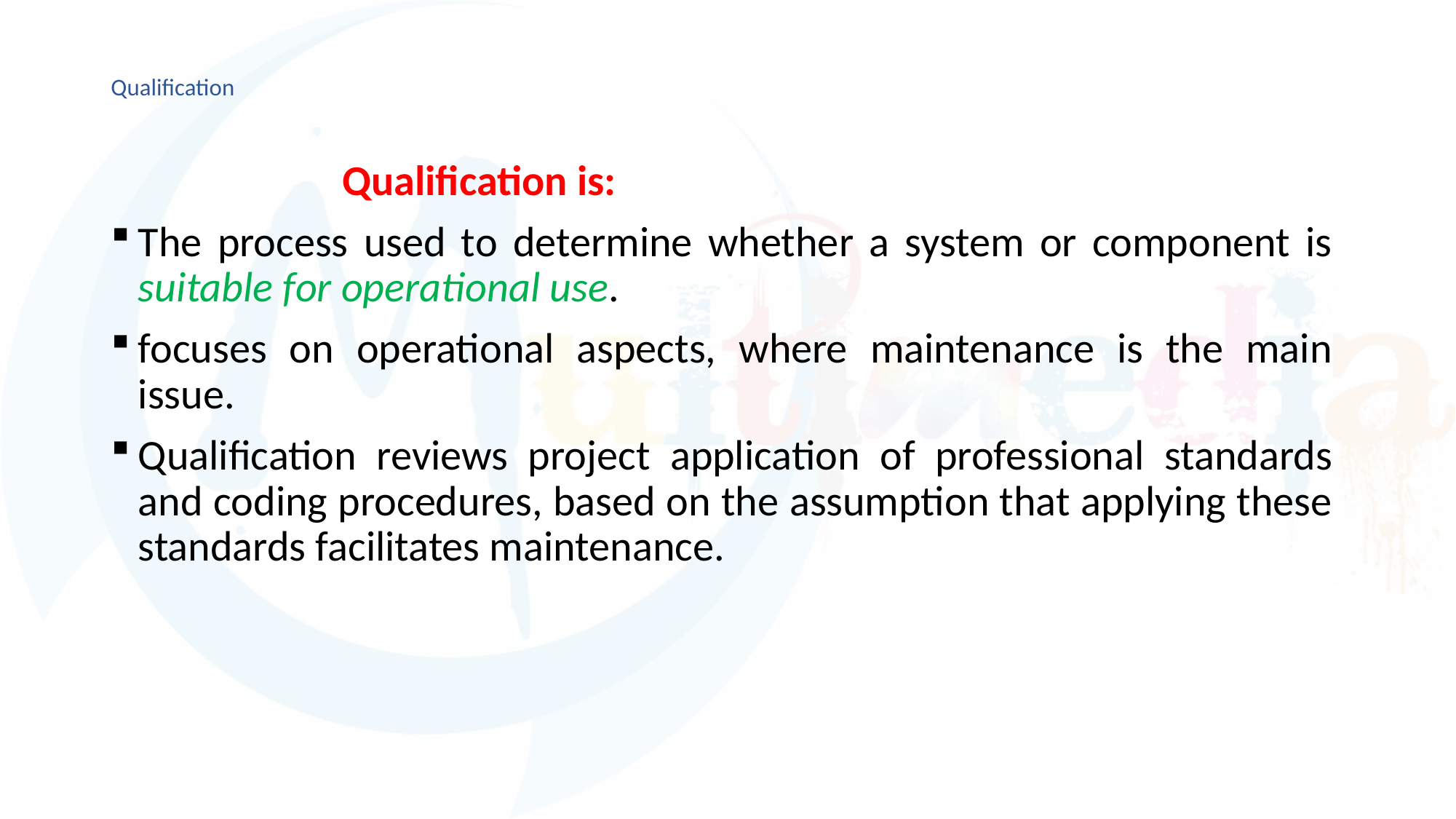

# Qualification
                        Qualification is:
The process used to determine whether a system or component is suitable for operational use.
focuses on operational aspects, where maintenance is the main issue.
Qualification reviews project application of professional standards and coding procedures, based on the assumption that applying these standards facilitates maintenance.